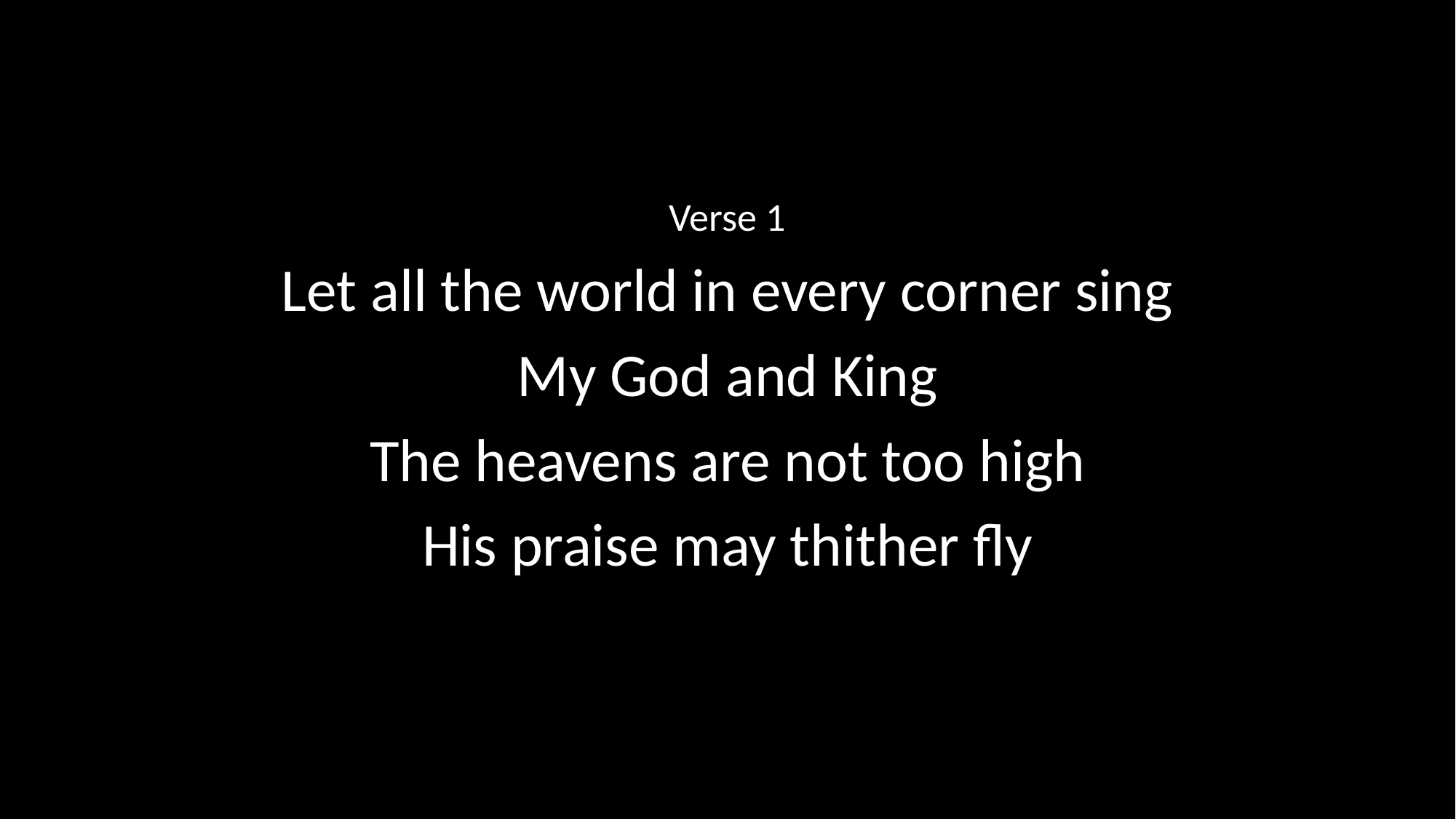

Verse 1
Let all the world in every corner sing
My God and King
The heavens are not too high
His praise may thither fly